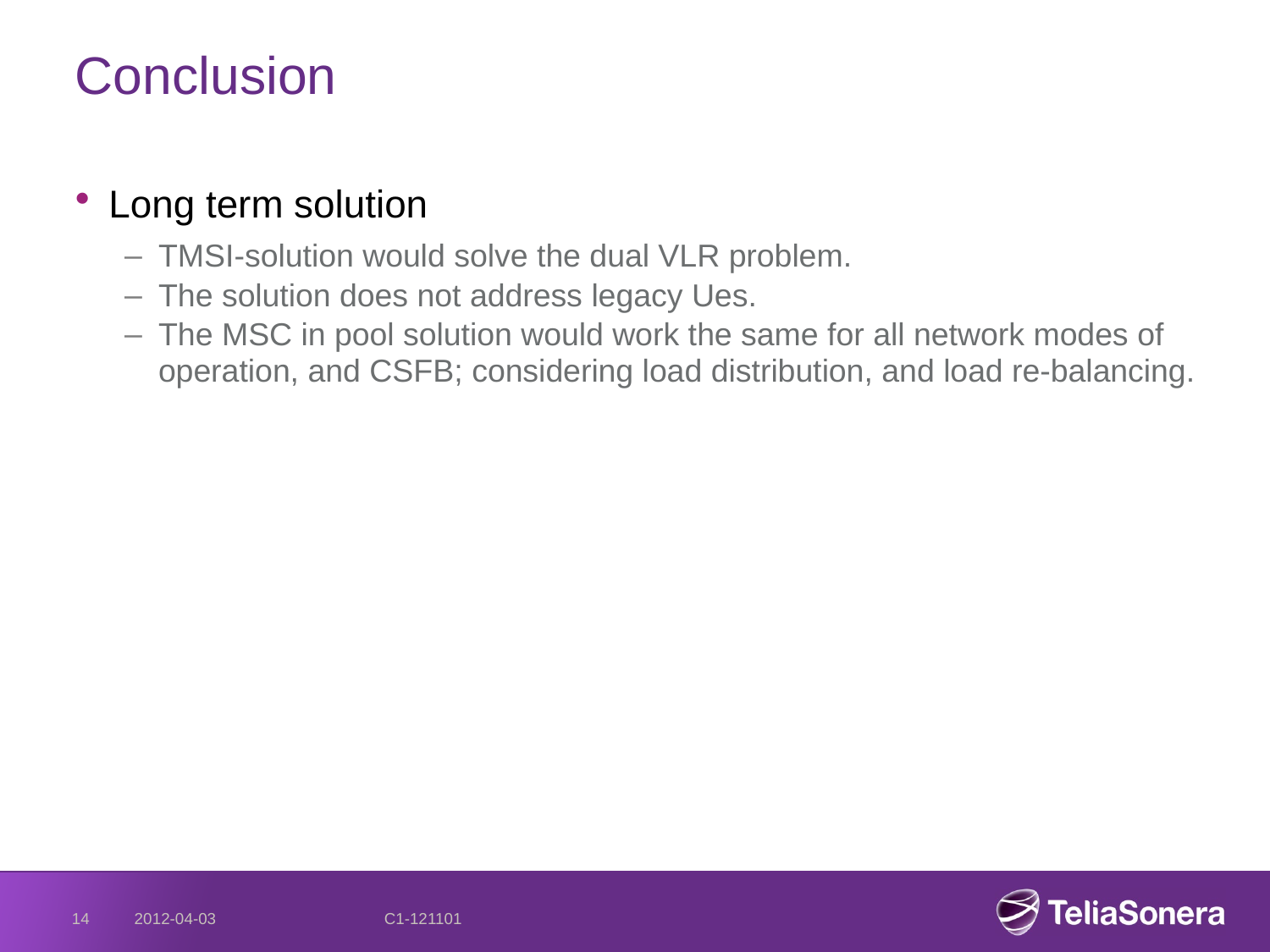

# Conclusion
Long term solution
TMSI-solution would solve the dual VLR problem.
The solution does not address legacy Ues.
The MSC in pool solution would work the same for all network modes of operation, and CSFB; considering load distribution, and load re-balancing.

14
2012-04-03
C1-121101